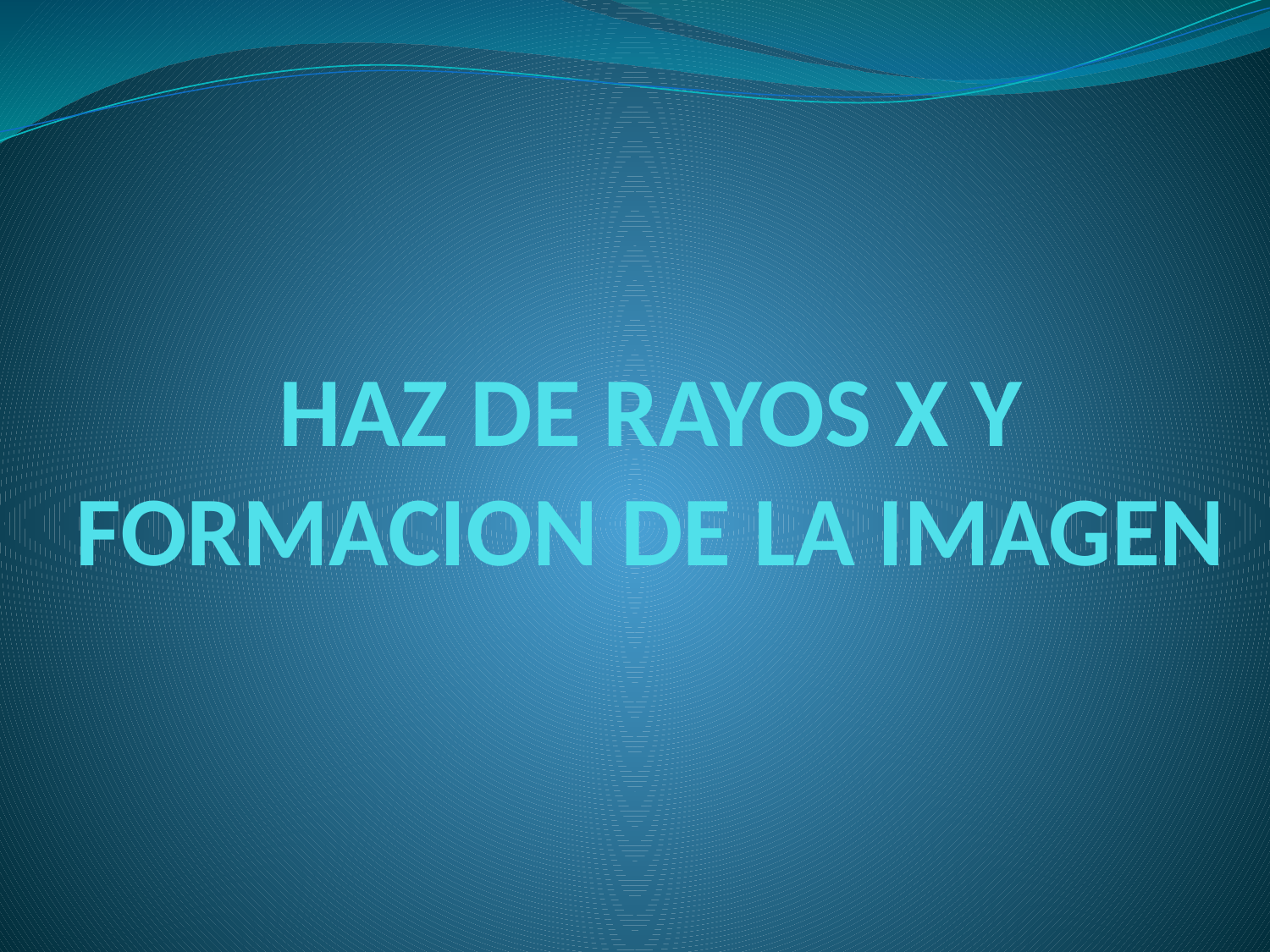

# HAZ DE RAYOS X Y FORMACION DE LA IMAGEN